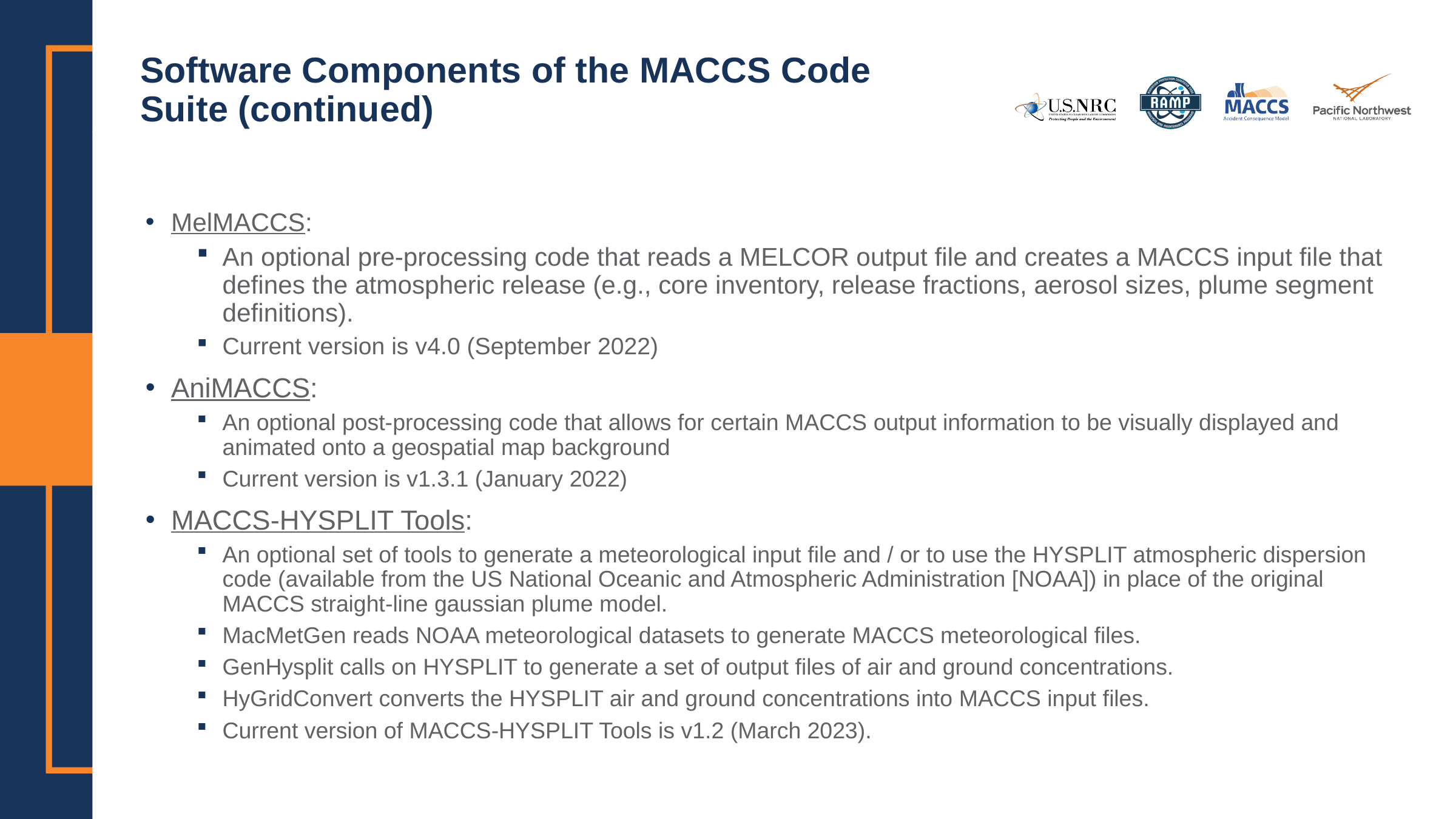

# Software Components of the MACCS Code Suite (continued)
MelMACCS:
An optional pre-processing code that reads a MELCOR output file and creates a MACCS input file that  defines the atmospheric release (e.g., core inventory, release fractions, aerosol sizes, plume segment definitions).
Current version is v4.0 (September 2022)
AniMACCS:
An optional post-processing code that allows for certain MACCS output information to be visually displayed and animated onto a geospatial map background
Current version is v1.3.1 (January 2022)
MACCS-HYSPLIT Tools:
An optional set of tools to generate a meteorological input file and / or to use the HYSPLIT atmospheric dispersion code (available from the US National Oceanic and Atmospheric Administration [NOAA]) in place of the original MACCS straight-line gaussian plume model.
MacMetGen reads NOAA meteorological datasets to generate MACCS meteorological files.
GenHysplit calls on HYSPLIT to generate a set of output files of air and ground concentrations.
HyGridConvert converts the HYSPLIT air and ground concentrations into MACCS input files.
Current version of MACCS-HYSPLIT Tools is v1.2 (March 2023).